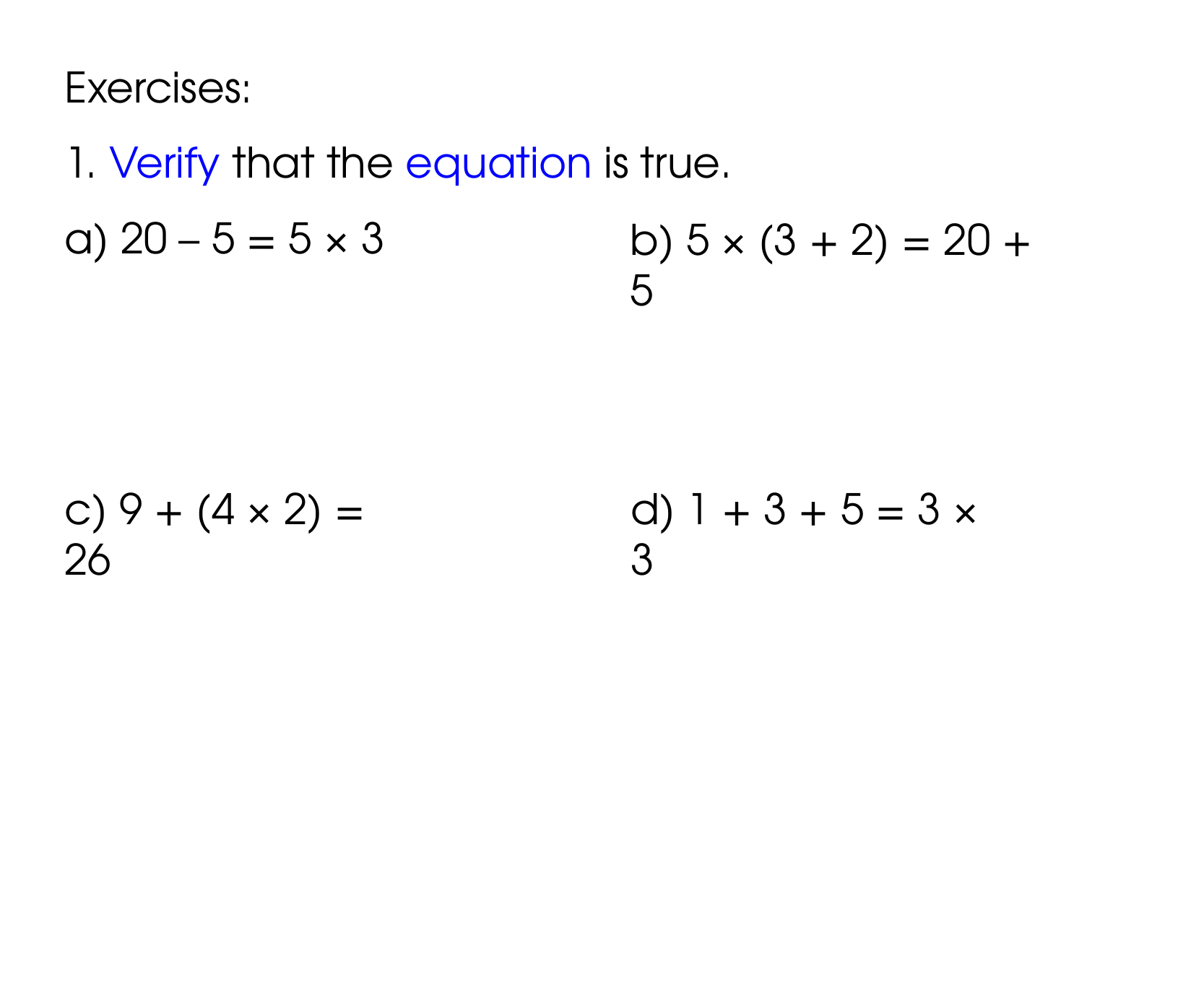

Exercises:
1. Verify that the equation is true.
a) 20 – 5 = 5 × 3
b) 5 × (3 + 2) = 20 + 5
c) 9 + (4 × 2) = 26
d) 1 + 3 + 5 = 3 × 3